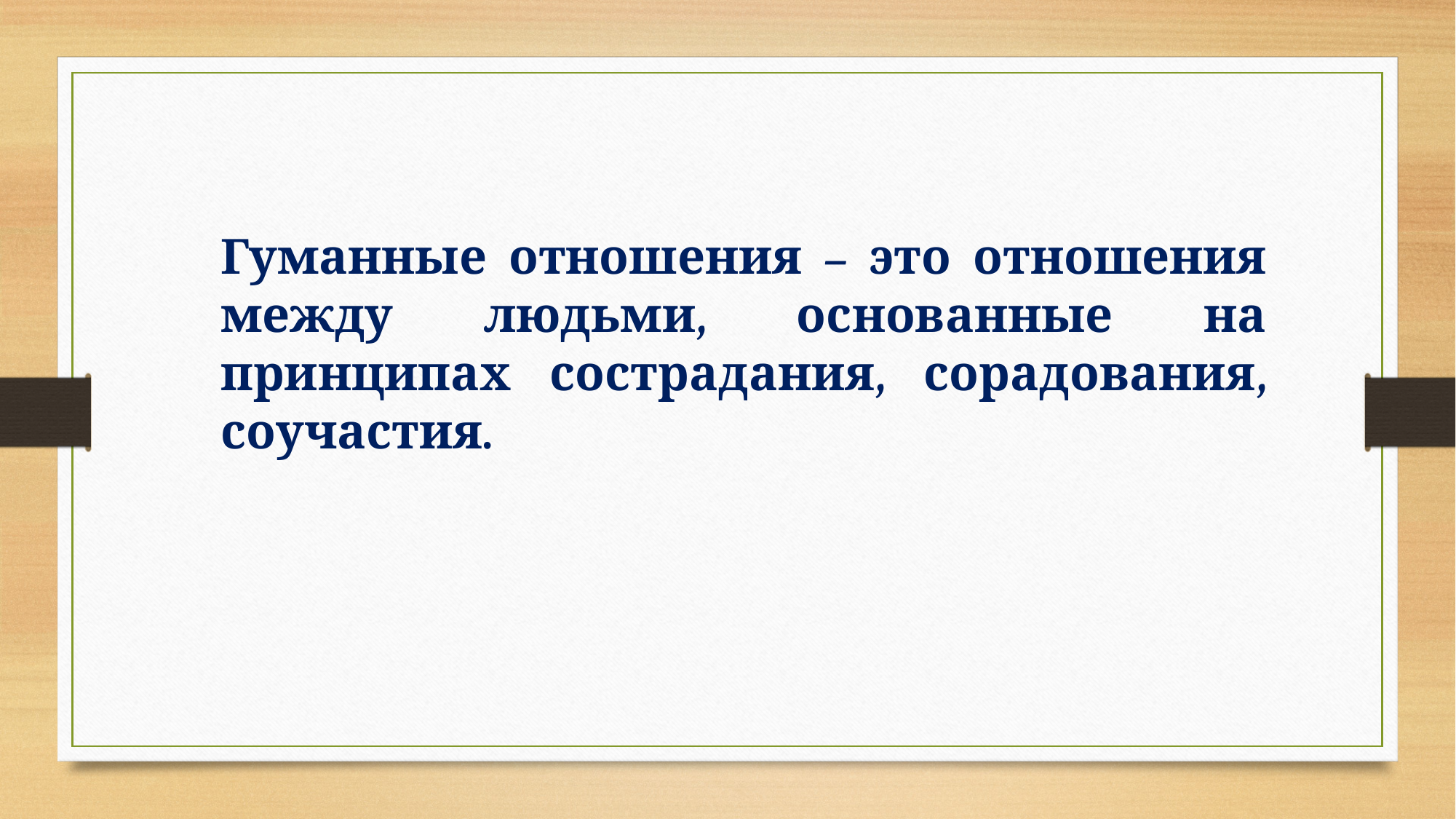

Гуманные отношения – это отношения между людьми, основанные на принципах сострадания, сорадования, соучастия.